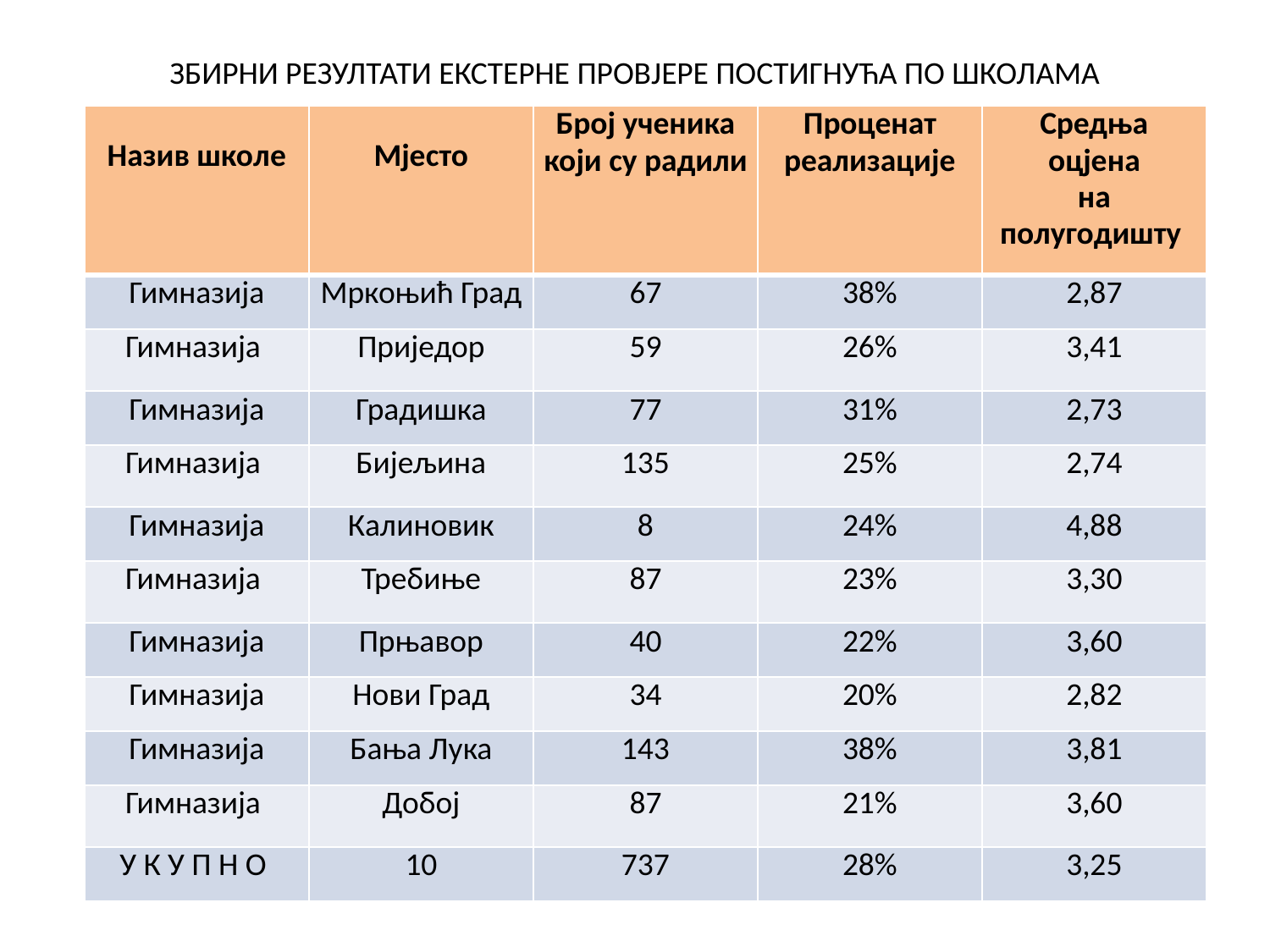

# ЗБИРНИ РЕЗУЛТАТИ ЕКСТЕРНЕ ПРОВЈЕРЕ ПОСТИГНУЋА ПО ШКОЛАМА
| Назив школе | Мјесто | Број ученика који су радили | Проценат реализације | Средња оцјена на полугодишту |
| --- | --- | --- | --- | --- |
| Гимназија | Мркоњић Град | 67 | 38% | 2,87 |
| Гимназија | Приједор | 59 | 26% | 3,41 |
| Гимназија | Градишка | 77 | 31% | 2,73 |
| Гимназија | Бијељина | 135 | 25% | 2,74 |
| Гимназија | Калиновик | 8 | 24% | 4,88 |
| Гимназија | Требиње | 87 | 23% | 3,30 |
| Гимназија | Прњавор | 40 | 22% | 3,60 |
| Гимназија | Нови Град | 34 | 20% | 2,82 |
| Гимназија | Бања Лука | 143 | 38% | 3,81 |
| Гимназија | Добој | 87 | 21% | 3,60 |
| У К У П Н О | 10 | 737 | 28% | 3,25 |